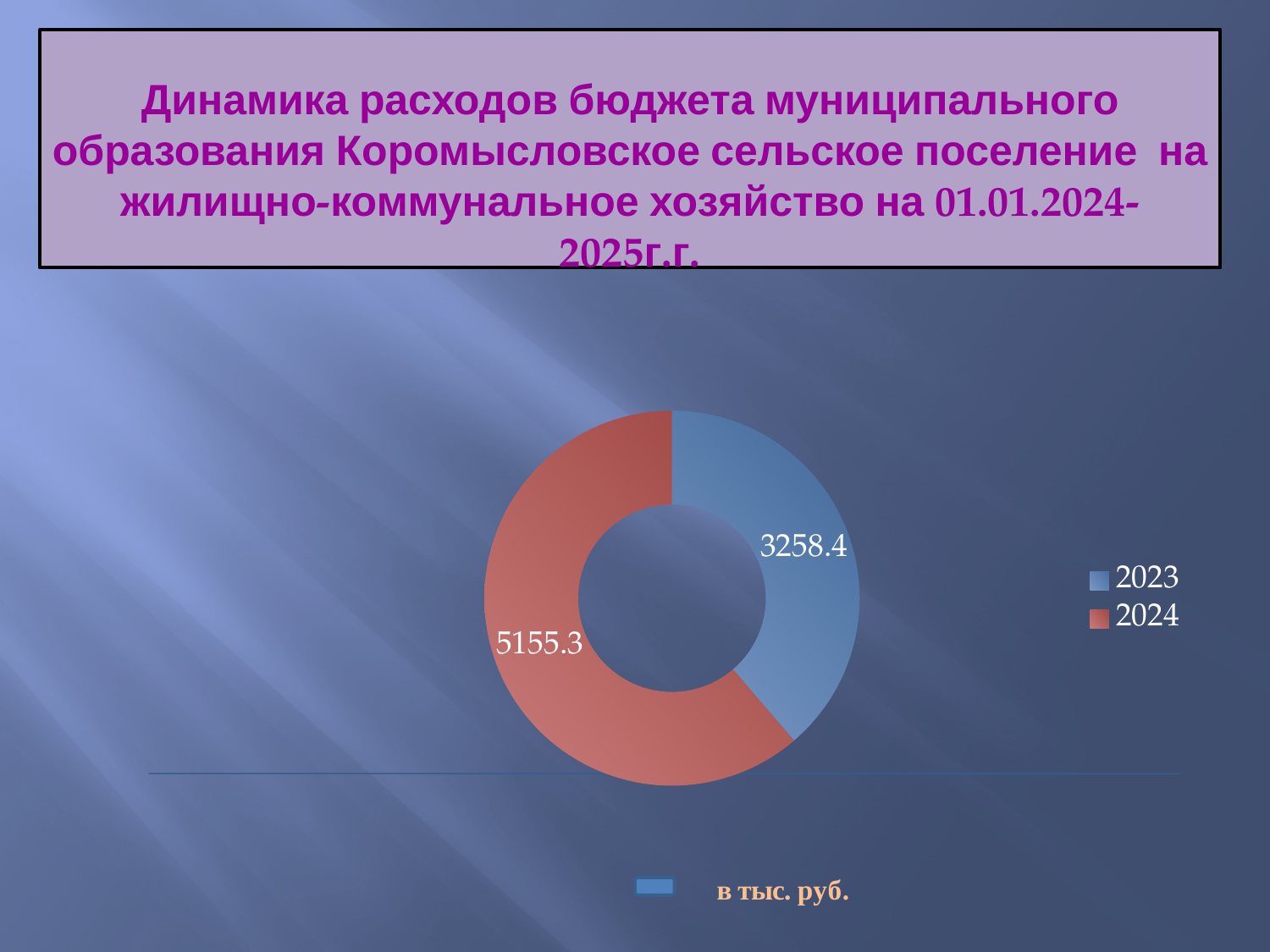

# Динамика расходов бюджета муниципального образования Коромысловское сельское поселение  на жилищно-коммунальное хозяйство на 01.01.2024-2025г.г.

### Chart

| Category | Столбец1 | Столбец2 |
|---|---|---|
| 2023 | 3258.4 | None |
| 2024 | 5155.3 | None |